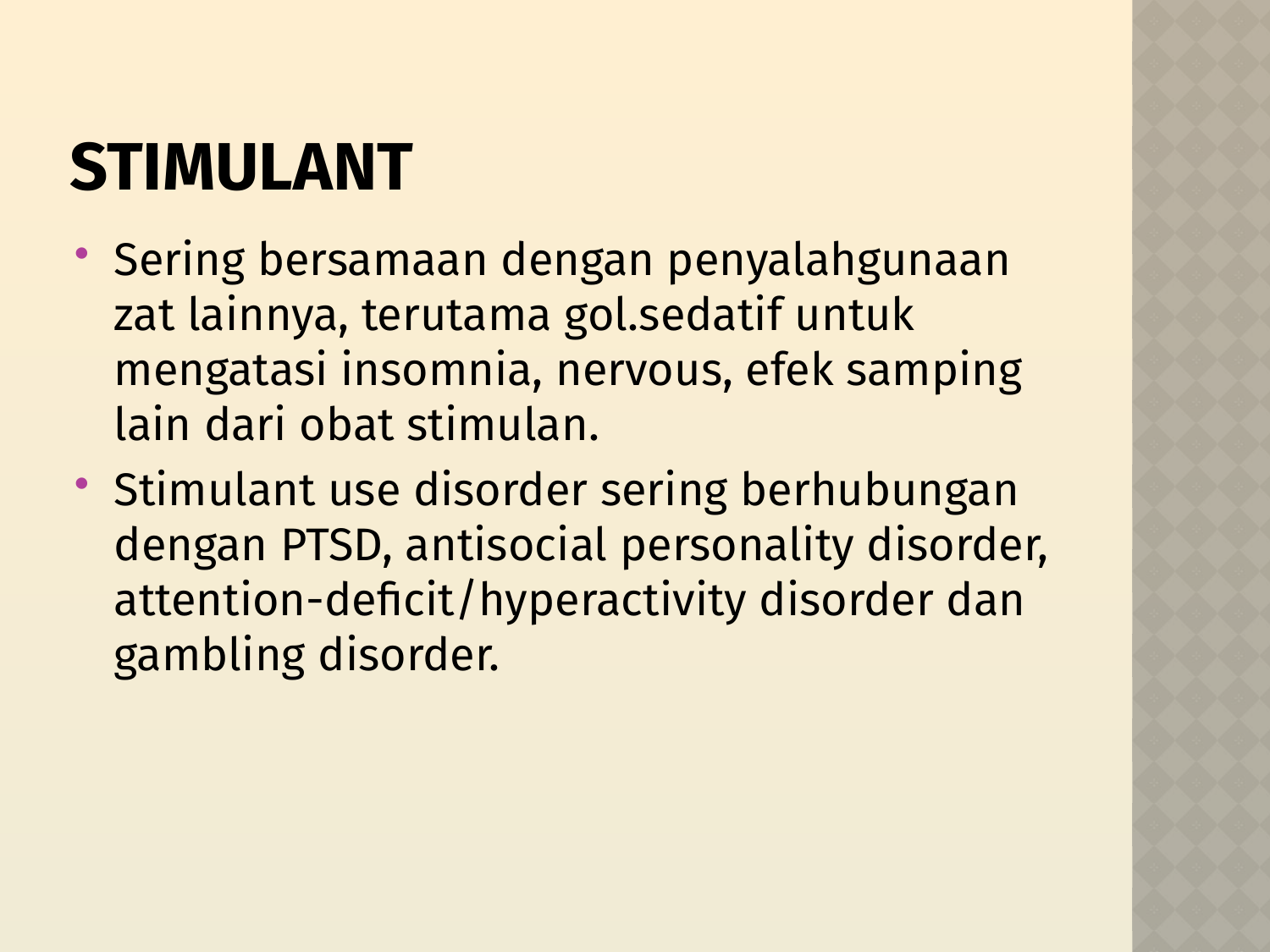

# stimulant
Sering bersamaan dengan penyalahgunaan zat lainnya, terutama gol.sedatif untuk mengatasi insomnia, nervous, efek samping lain dari obat stimulan.
Stimulant use disorder sering berhubungan dengan PTSD, antisocial personality disorder, attention-deficit/hyperactivity disorder dan gambling disorder.